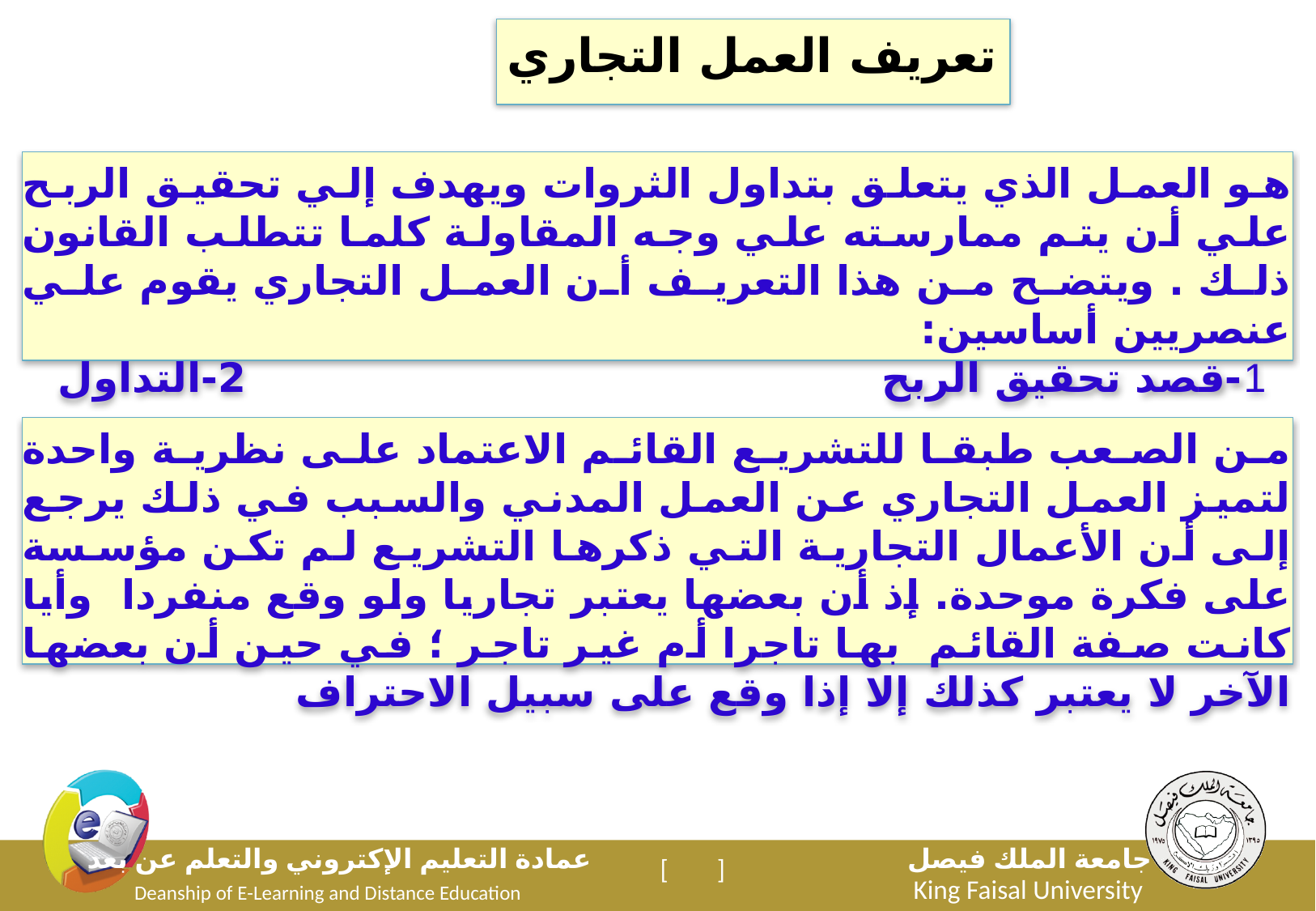

تعريف العمل التجاري
هو العمل الذي يتعلق بتداول الثروات ويهدف إلي تحقيق الربح علي أن يتم ممارسته علي وجه المقاولة كلما تتطلب القانون ذلك . ويتضح من هذا التعريف أن العمل التجاري يقوم علي عنصريين أساسين:
1-قصد تحقيق الربح                                             2-التداول

من الصعب طبقا للتشريع القائم الاعتماد على نظرية واحدة لتميز العمل التجاري عن العمل المدني والسبب في ذلك يرجع إلى أن الأعمال التجارية التي ذكرها التشريع لم تكن مؤسسة على فكرة موحدة. إذ أن بعضها يعتبر تجاريا ولو وقع منفردا  وأيا كانت صفة القائم  بها تاجرا أم غير تاجر ؛ في حين أن بعضها الآخر لا يعتبر كذلك إلا إذا وقع على سبيل الاحتراف